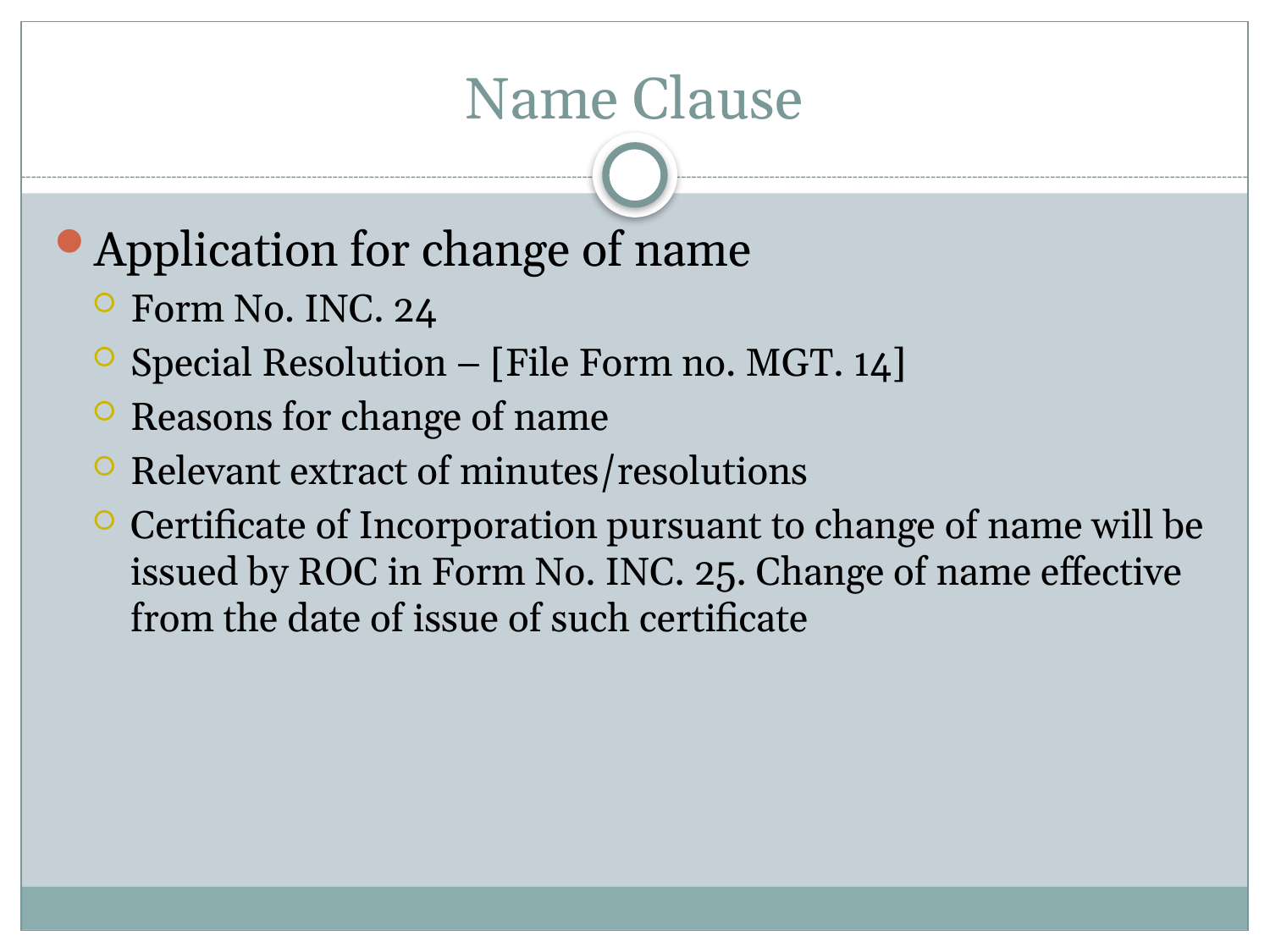

# Name Clause
Application for change of name
Form No. INC. 24
Special Resolution – [File Form no. MGT. 14]
Reasons for change of name
Relevant extract of minutes/resolutions
Certificate of Incorporation pursuant to change of name will be issued by ROC in Form No. INC. 25. Change of name effective from the date of issue of such certificate